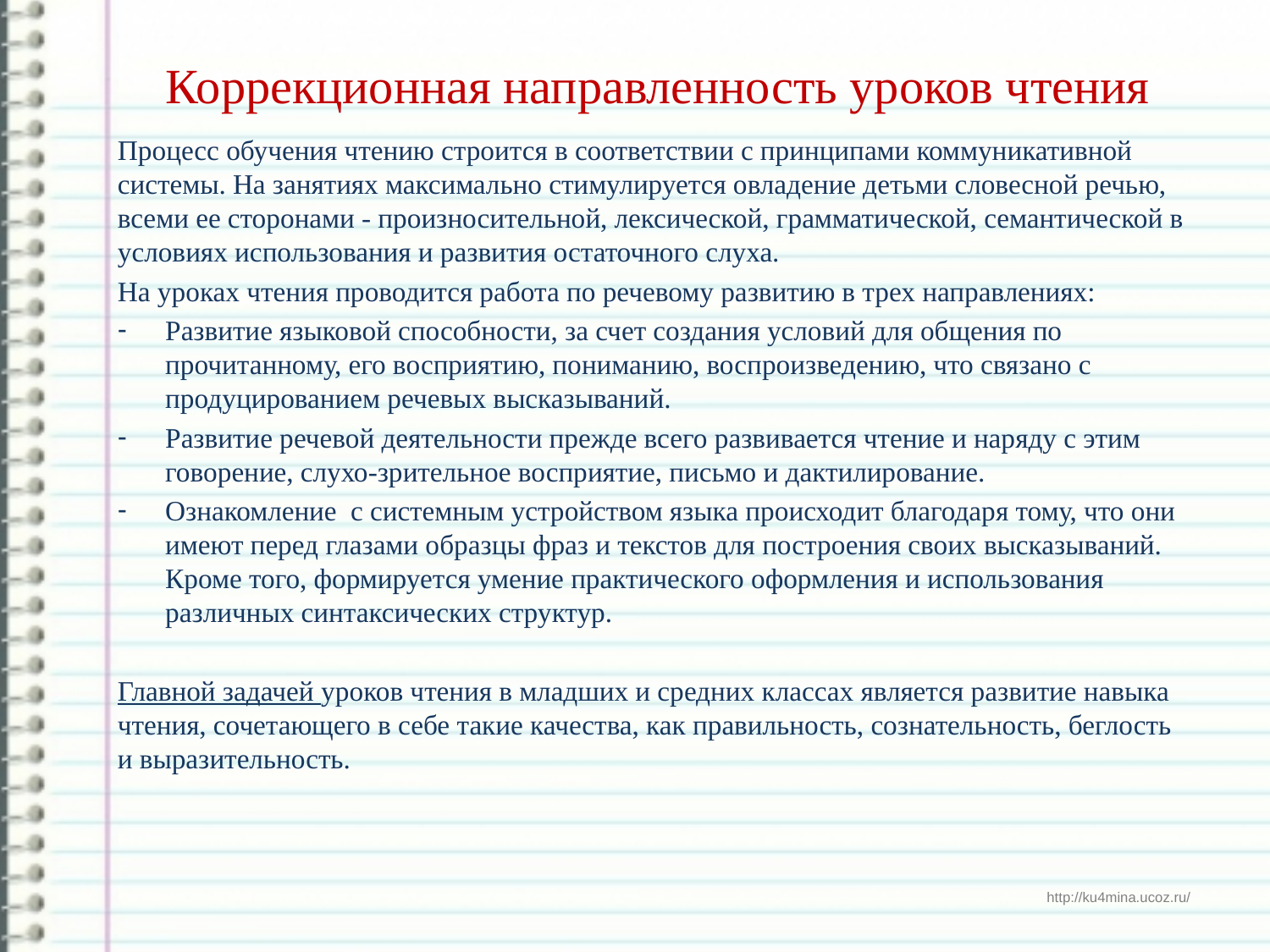

# Коррекционная направленность уроков чтения
Процесс обучения чтению строится в соответствии с принципами коммуникативной системы. На занятиях максимально стимулируется овладение детьми словесной речью, всеми ее сторонами - произносительной, лексической, грамматической, семантической в условиях использования и развития остаточного слуха.
На уроках чтения проводится работа по речевому развитию в трех направлениях:
Развитие языковой способности, за счет создания условий для общения по прочитанному, его восприятию, пониманию, воспроизведению, что связано с продуцированием речевых высказываний.
Развитие речевой деятельности прежде всего развивается чтение и наряду с этим говорение, слухо-зрительное восприятие, письмо и дактилирование.
Ознакомление  с системным устройством языка происходит благодаря тому, что они имеют перед глазами образцы фраз и текстов для построения своих высказываний. Кроме того, формируется умение практического оформления и использования различных синтаксических структур.

Главной задачей уроков чтения в младших и средних классах является развитие навыка чтения, сочетающего в себе такие качества, как правильность, сознательность, беглость и выразительность.